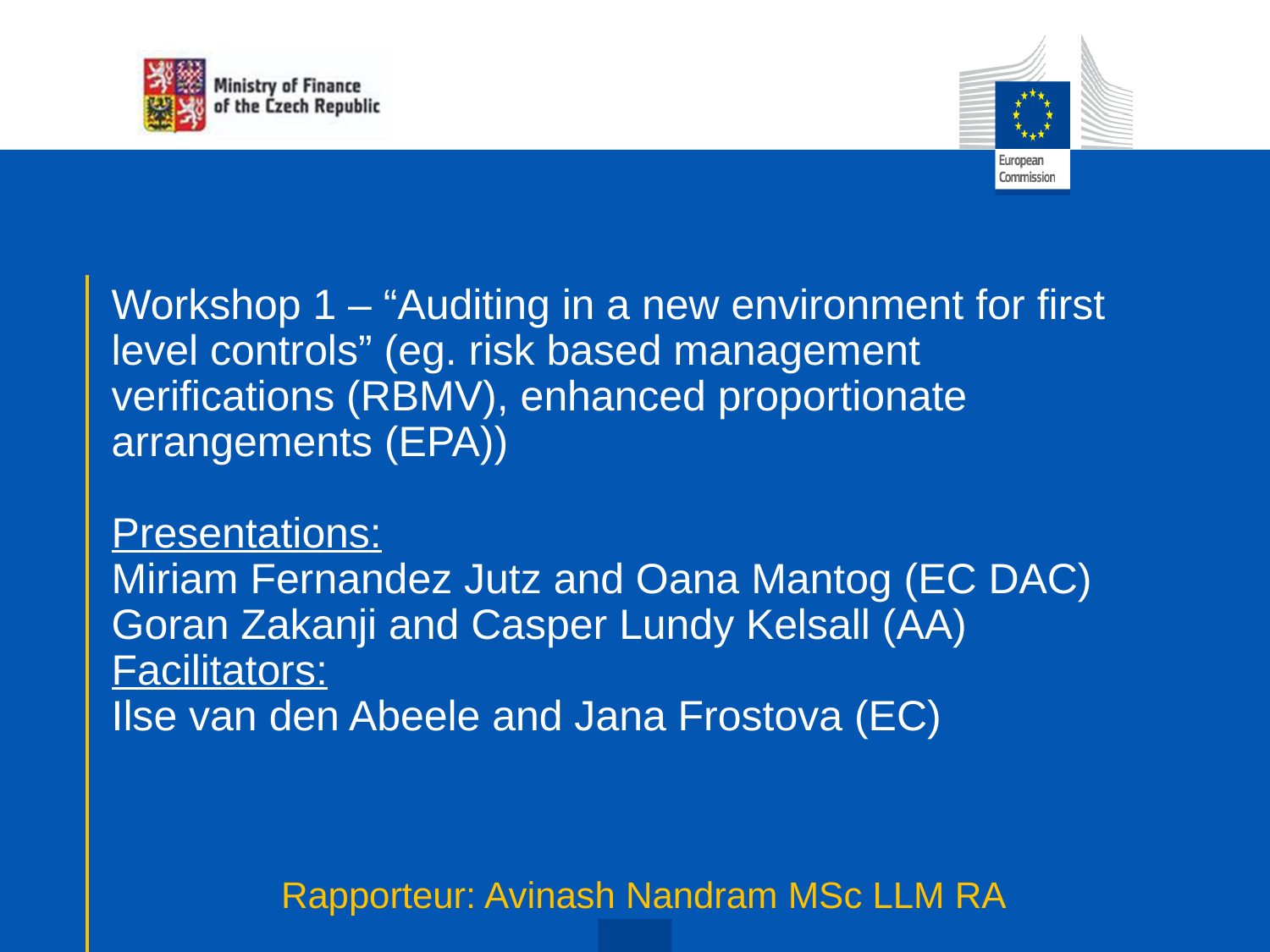

# Workshop 1 – “Auditing in a new environment for first level controls” (eg. risk based management verifications (RBMV), enhanced proportionate arrangements (EPA)) Presentations: Miriam Fernandez Jutz and Oana Mantog (EC DAC) Goran Zakanji and Casper Lundy Kelsall (AA) Facilitators: Ilse van den Abeele and Jana Frostova (EC)

Rapporteur: Avinash Nandram MSc LLM RA